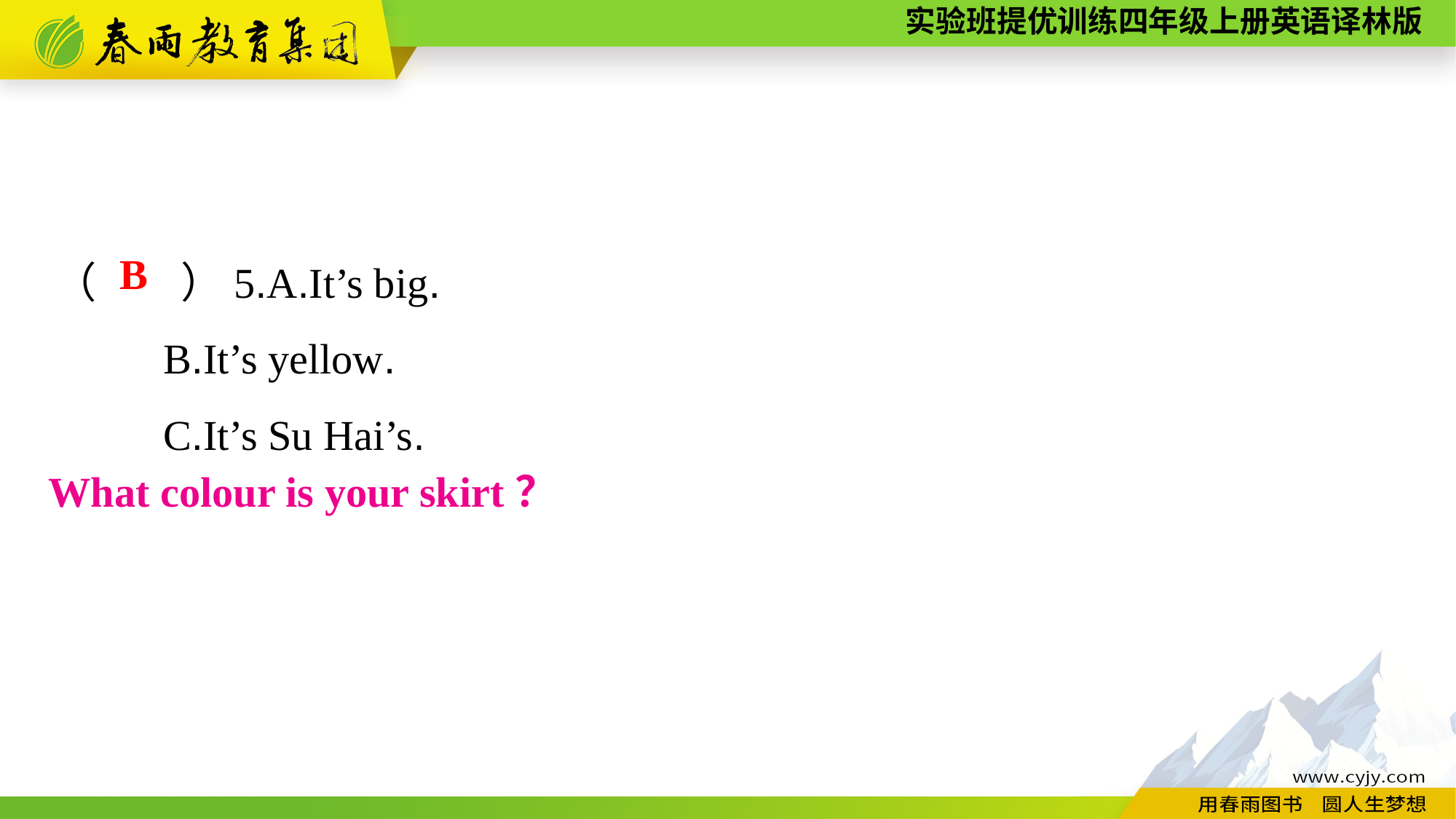

（　　）5.A.It’s big.
	B.It’s yellow.
	C.It’s Su Hai’s.
B
What colour is your skirt？